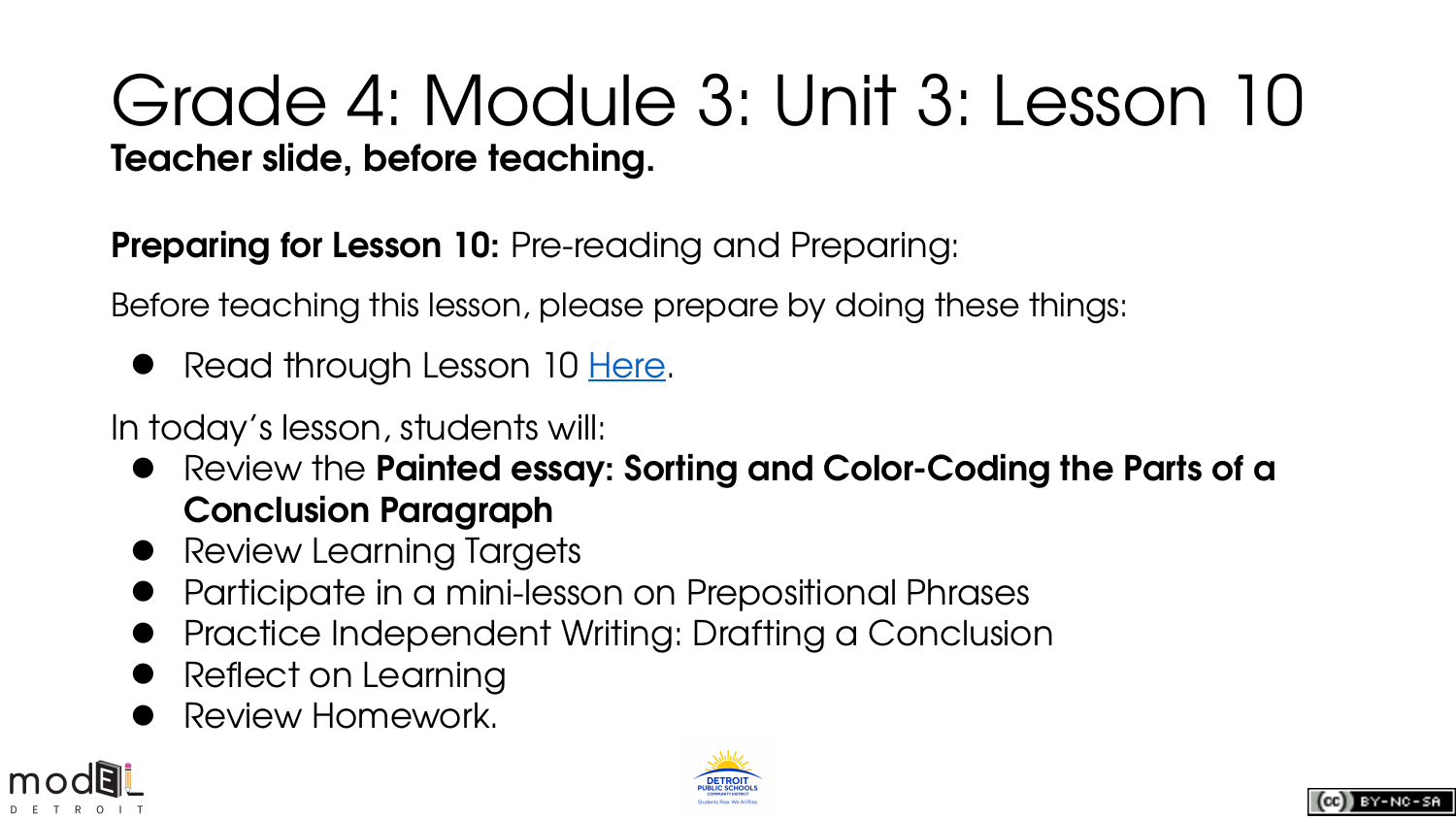

# Grade 4: Module 3: Unit 3: Lesson 10
Teacher slide, before teaching.
Preparing for Lesson 10: Pre-reading and Preparing:
Before teaching this lesson, please prepare by doing these things:
Read through Lesson 10 Here.
In today’s lesson, students will:
Review the Painted essay: Sorting and Color-Coding the Parts of a Conclusion Paragraph
Review Learning Targets
Participate in a mini-lesson on Prepositional Phrases
Practice Independent Writing: Drafting a Conclusion
Reflect on Learning
Review Homework.